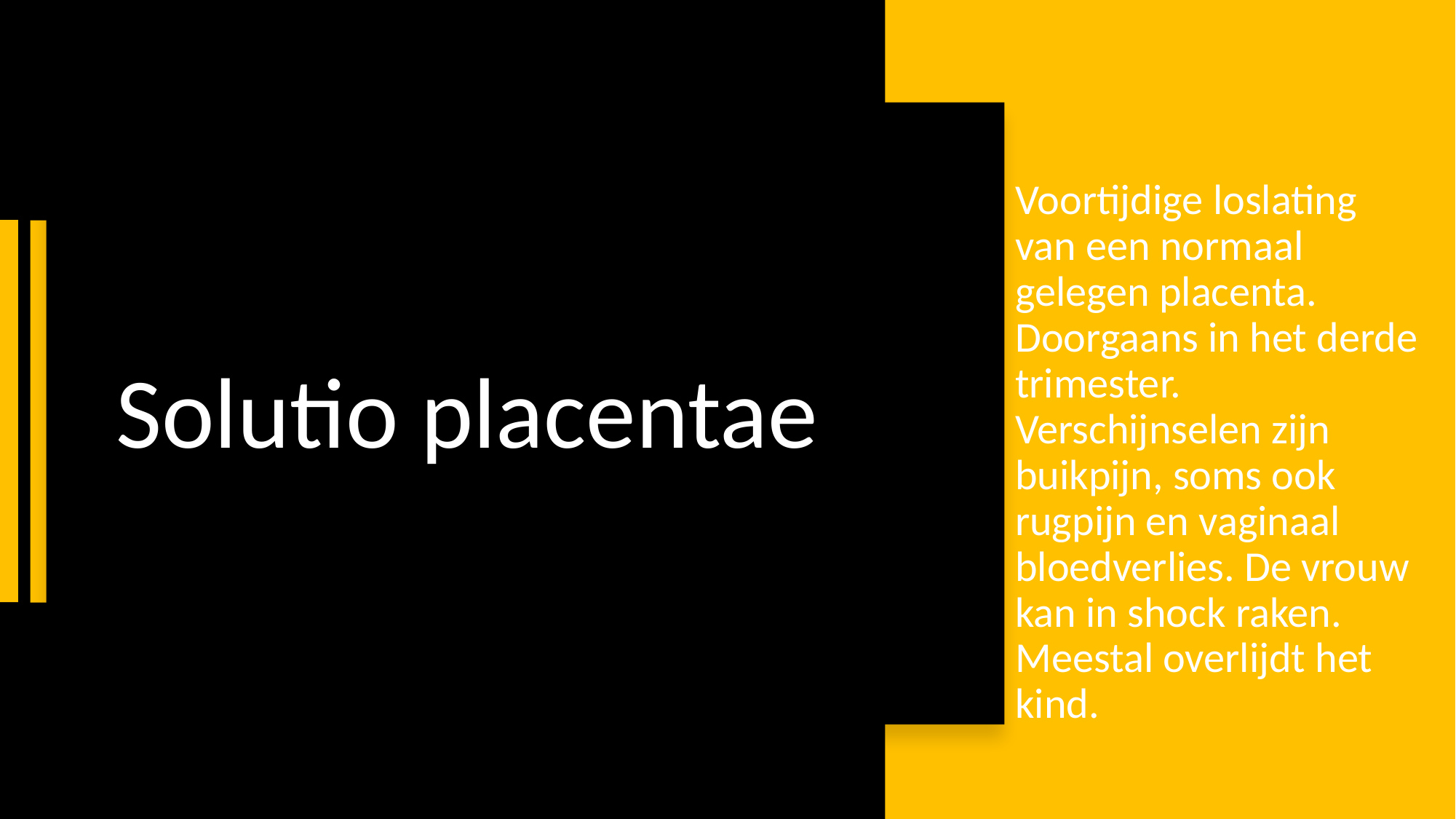

# Solutio placentae
Voortijdige loslating van een normaal gelegen placenta. Doorgaans in het derde trimester. Verschijnselen zijn buikpijn, soms ook rugpijn en vaginaal bloedverlies. De vrouw kan in shock raken. Meestal overlijdt het kind.